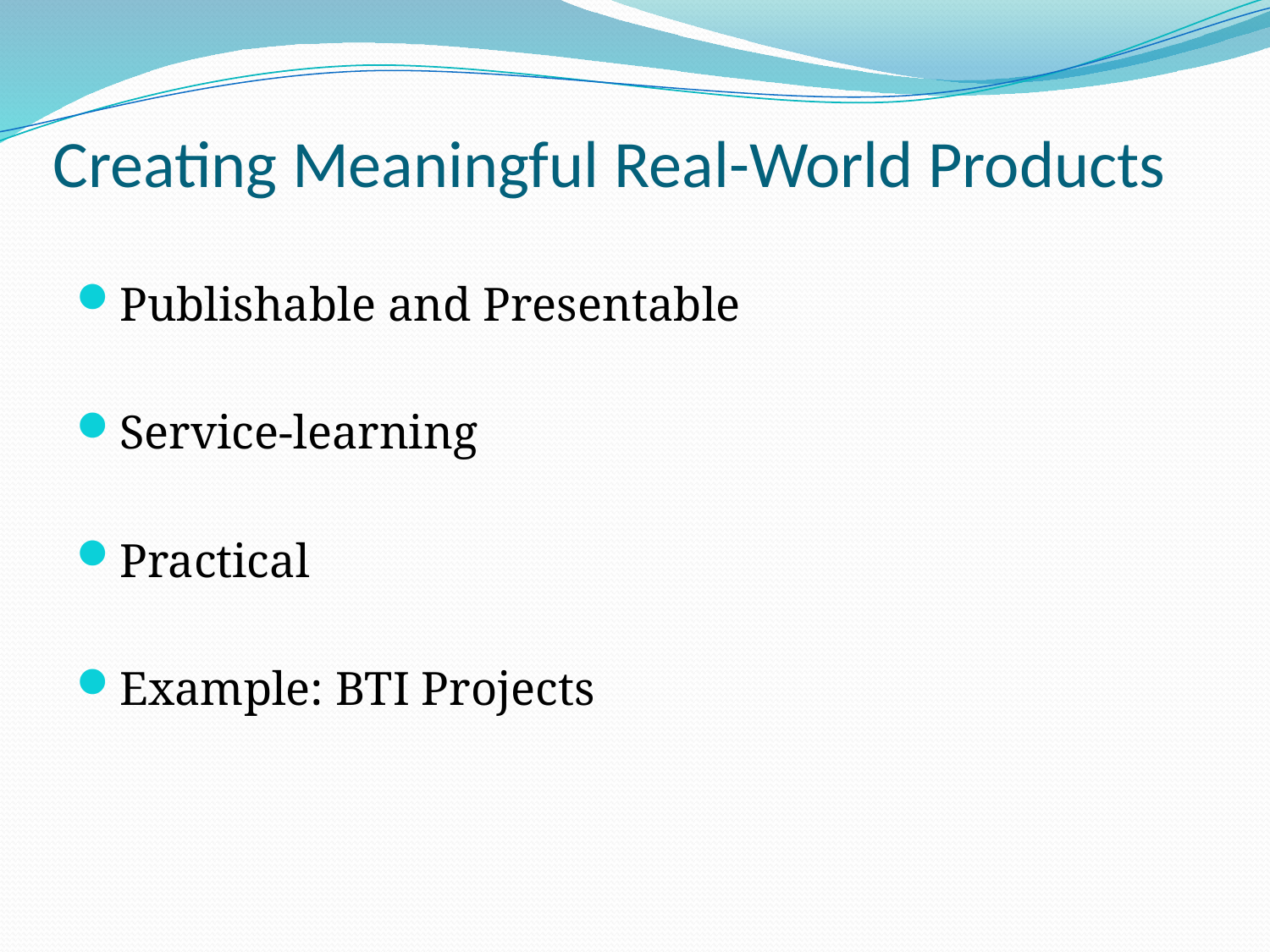

# Creating Meaningful Real-World Products
Publishable and Presentable

Service-learning

Practical

Example: BTI Projects